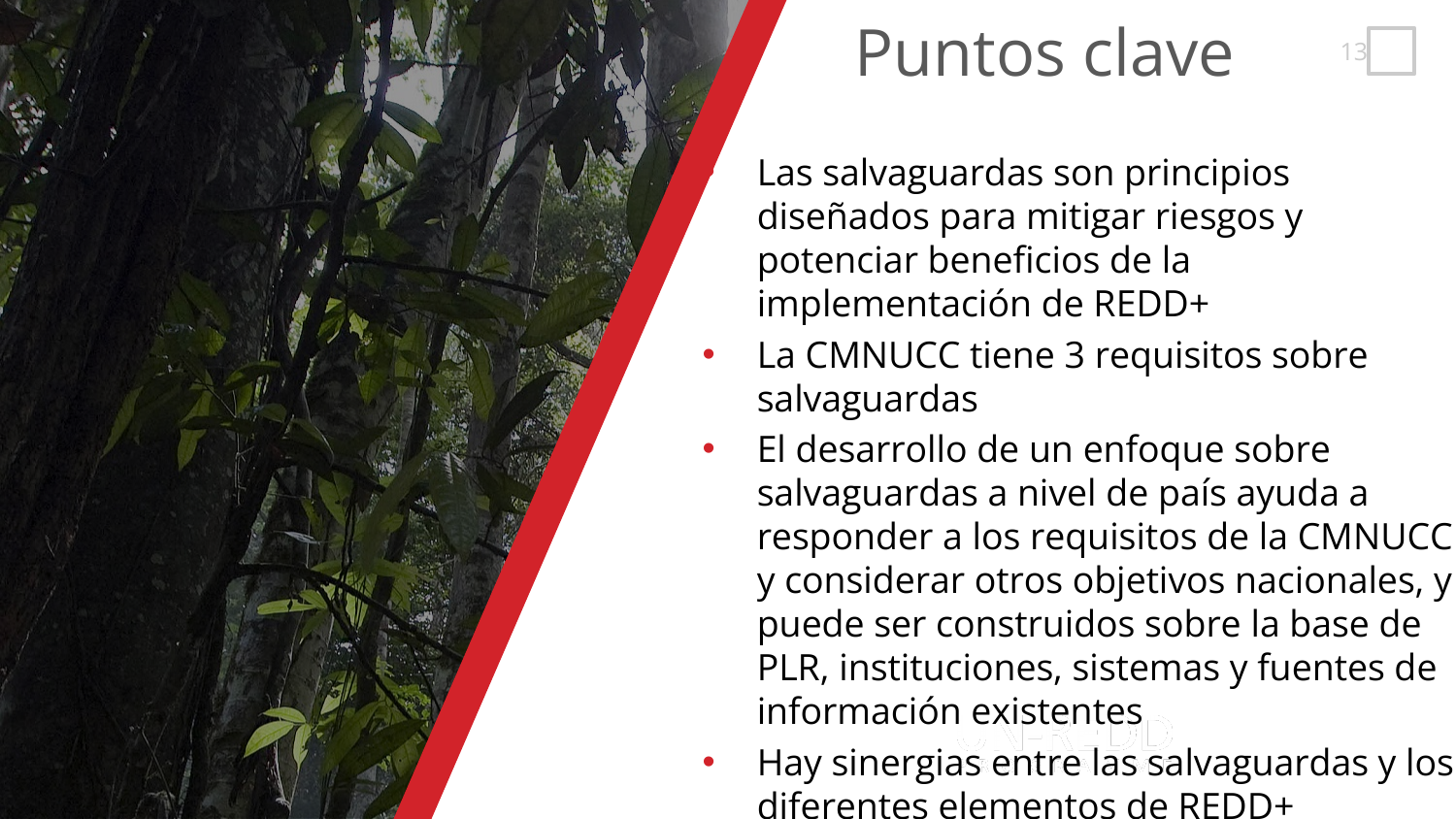

Las salvaguardas son principios diseñados para mitigar riesgos y potenciar beneficios de la implementación de REDD+
La CMNUCC tiene 3 requisitos sobre salvaguardas
El desarrollo de un enfoque sobre salvaguardas a nivel de país ayuda a responder a los requisitos de la CMNUCC y considerar otros objetivos nacionales, y puede ser construidos sobre la base de PLR, instituciones, sistemas y fuentes de información existentes
Hay sinergias entre las salvaguardas y los diferentes elementos de REDD+